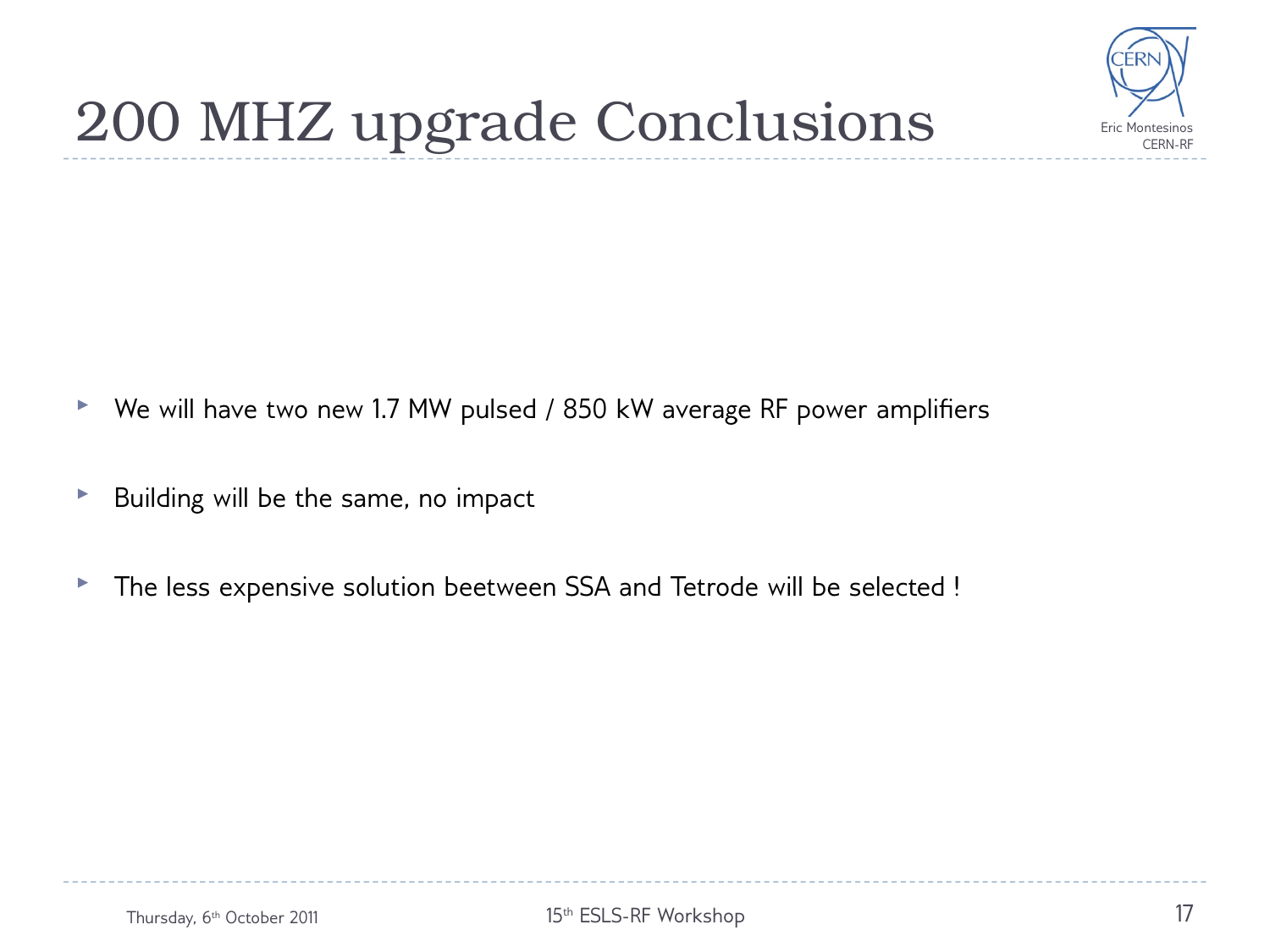

# 200 MHZ upgrade Conclusions
We will have two new 1.7 MW pulsed / 850 kW average RF power amplifiers

Building will be the same, no impact

The less expensive solution beetween SSA and Tetrode will be selected !

Thursday, 6th October 2011
15th ESLS-RF Workshop
17